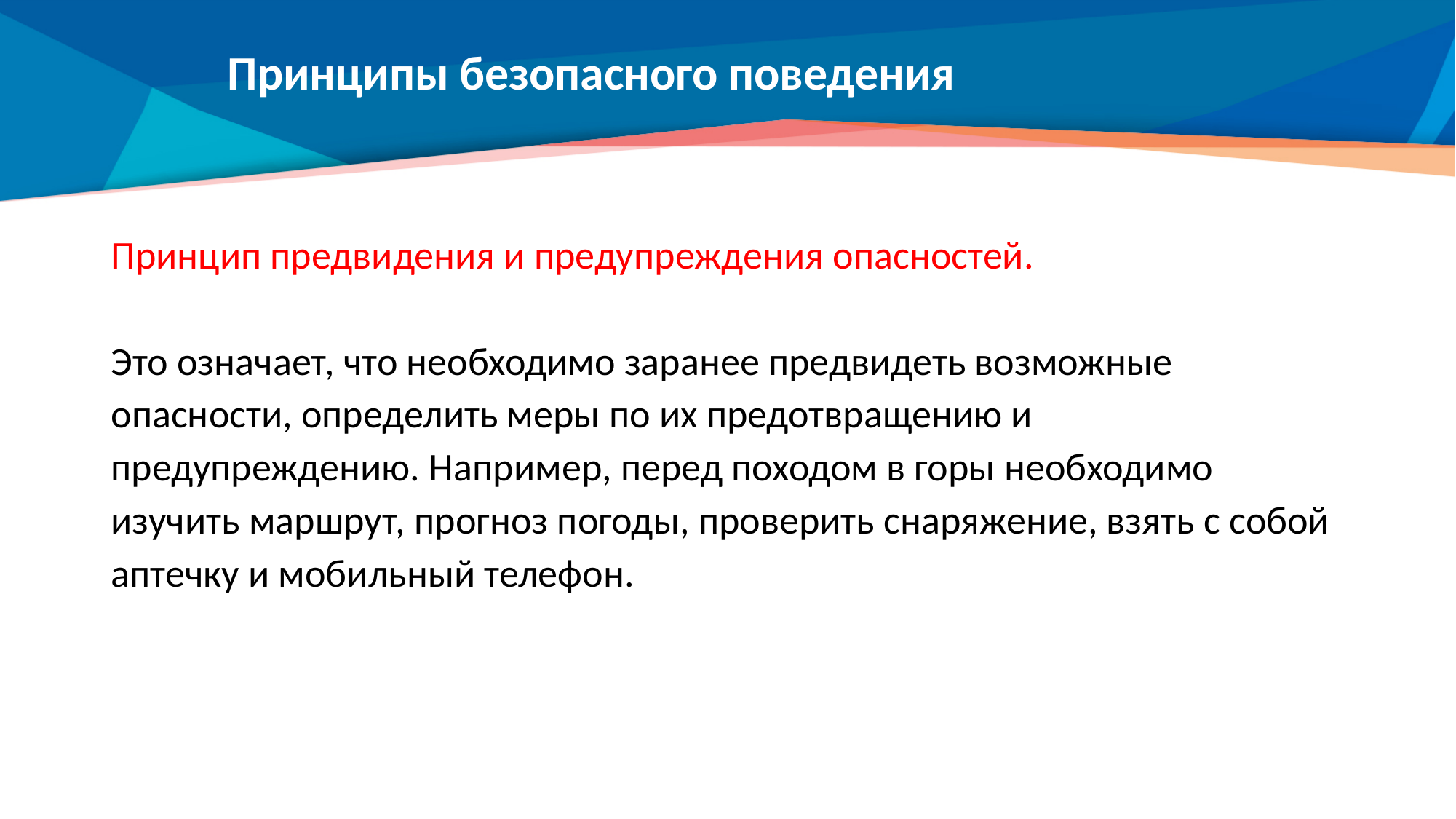

# Принципы безопасного поведения
Принцип предвидения и предупреждения опасностей.

Это означает, что необходимо заранее предвидеть возможные опасности, определить меры по их предотвращению и предупреждению. Например, перед походом в горы необходимо изучить маршрут, прогноз погоды, проверить снаряжение, взять с собой аптечку и мобильный телефон.